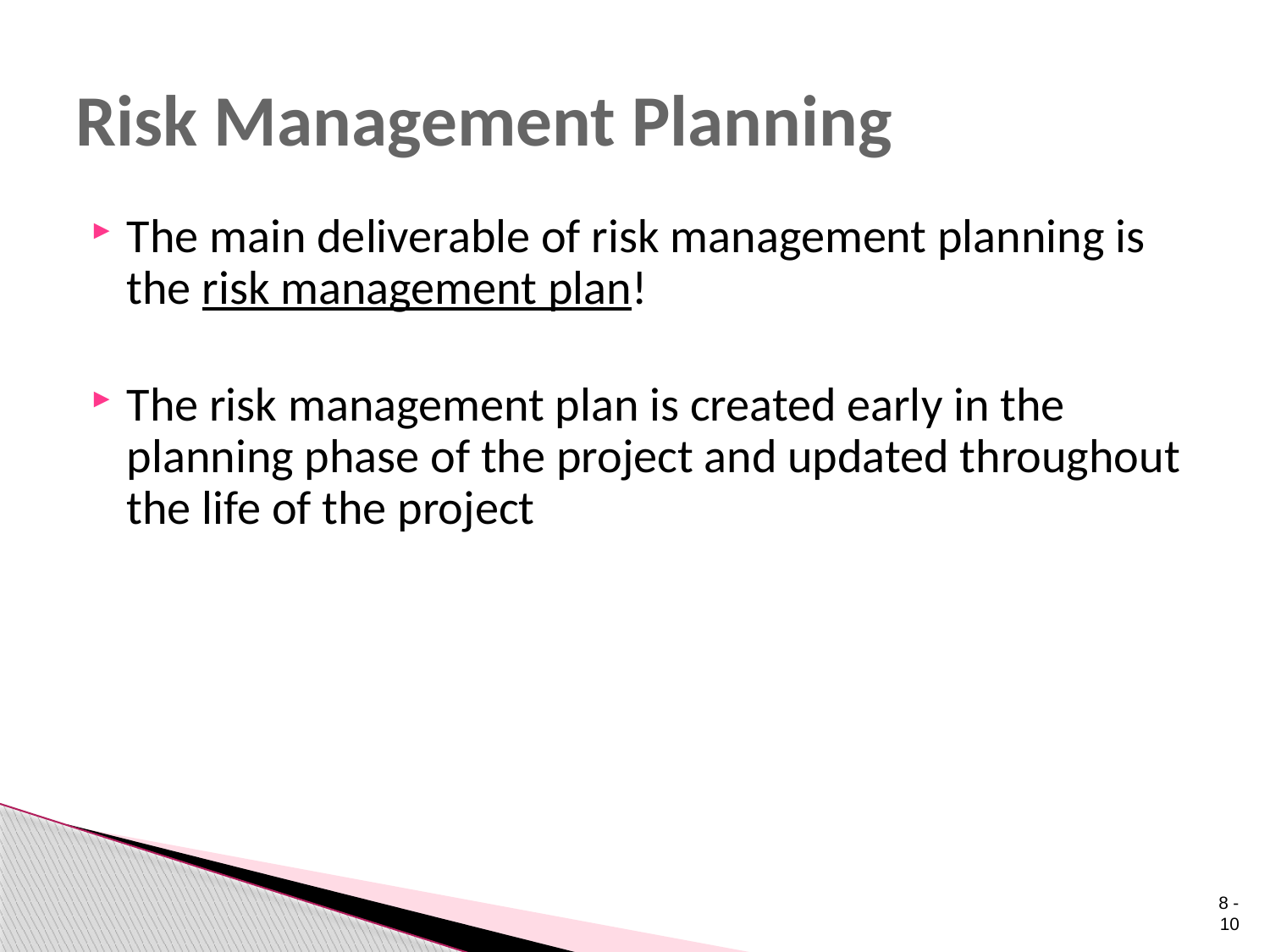

# Risk Management Planning
The main deliverable of risk management planning is the risk management plan!

The risk management plan is created early in the planning phase of the project and updated throughout the life of the project
 8 - 10